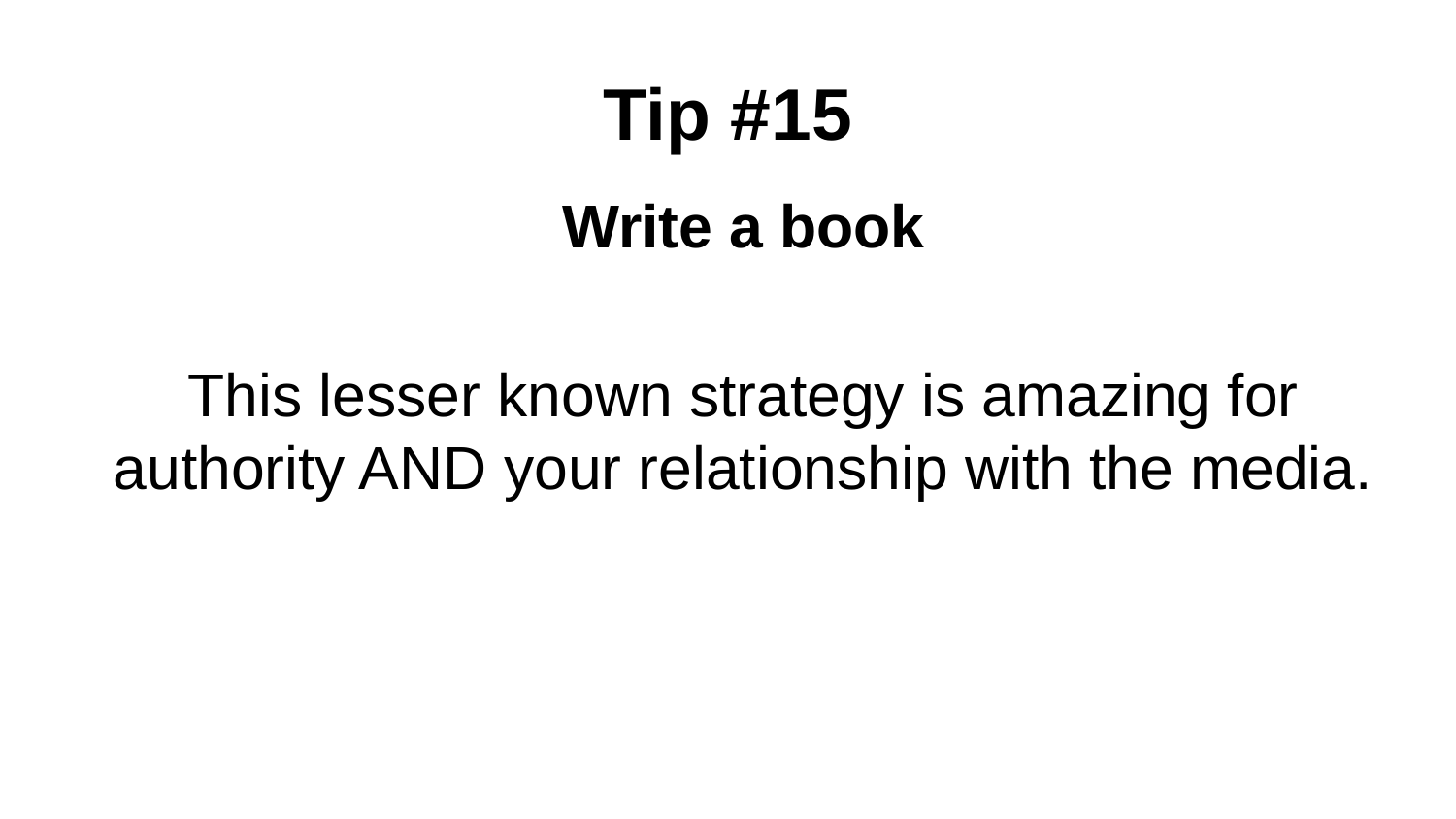

# Tip #15

Write a book

This lesser known strategy is amazing for authority AND your relationship with the media.